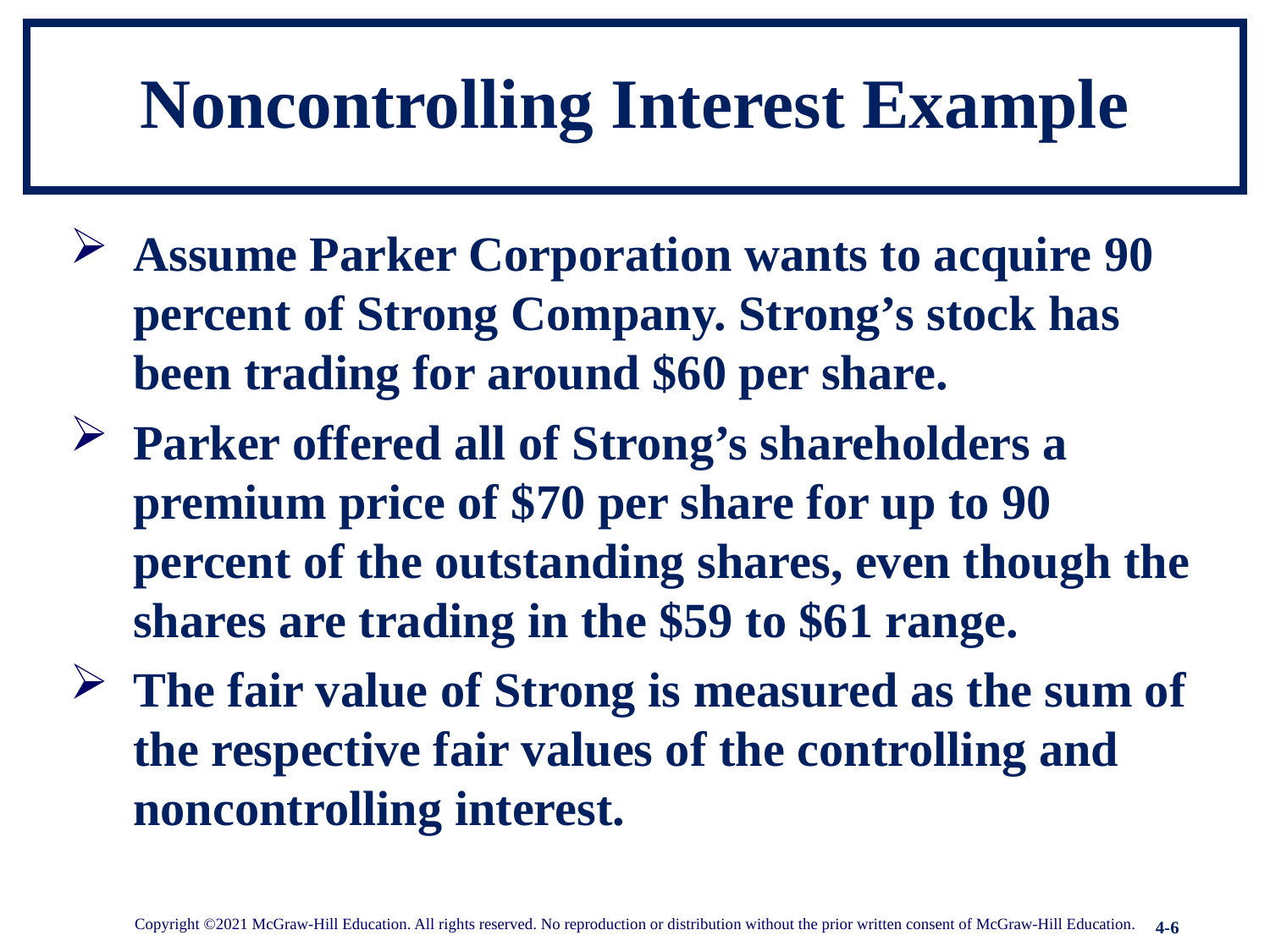

# Noncontrolling Interest Example
Assume Parker Corporation wants to acquire 90 percent of Strong Company. Strong’s stock has been trading for around $60 per share.
Parker offered all of Strong’s shareholders a premium price of $70 per share for up to 90 percent of the outstanding shares, even though the shares are trading in the $59 to $61 range.
The fair value of Strong is measured as the sum of the respective fair values of the controlling and noncontrolling interest.
Copyright ©2021 McGraw-Hill Education. All rights reserved. No reproduction or distribution without the prior written consent of McGraw-Hill Education.
4-6